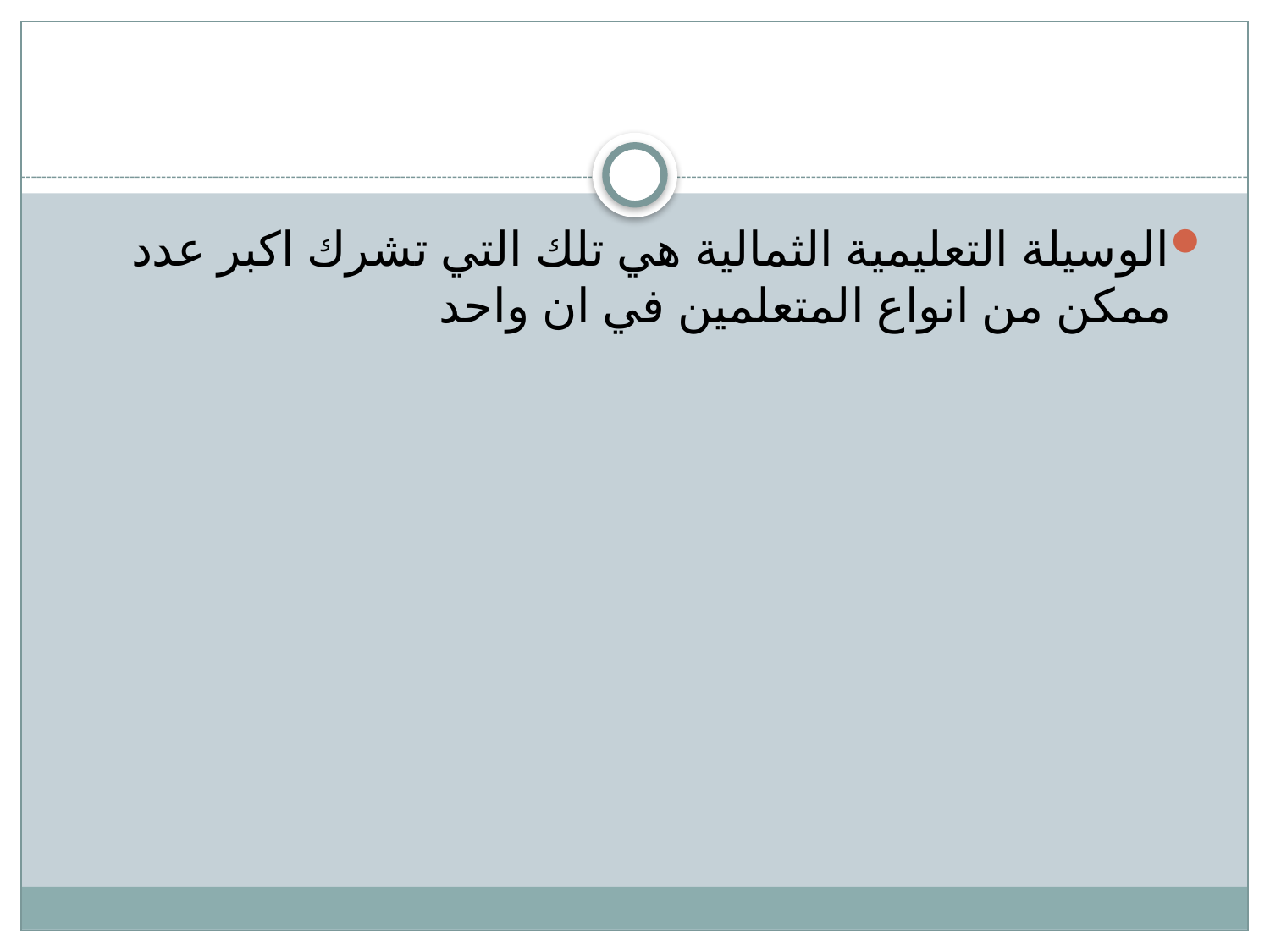

#
الوسيلة التعليمية الثمالية هي تلك التي تشرك اكبر عدد ممكن من انواع المتعلمين في ان واحد